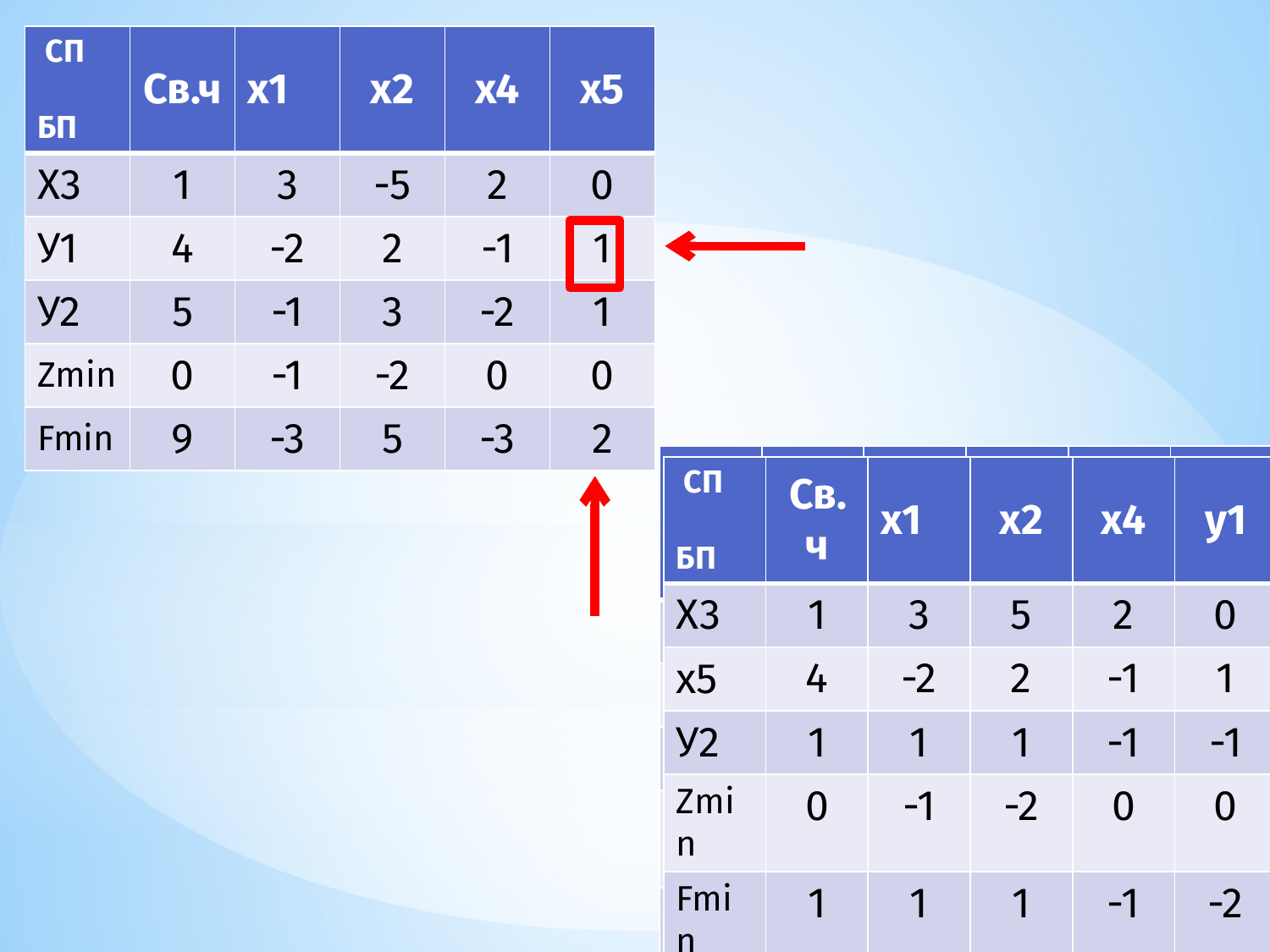

| СП БП | Св.ч | х1 | х2 | х4 | х5 |
| --- | --- | --- | --- | --- | --- |
| Х3 | 1 | 3 | -5 | 2 | 0 |
| У1 | 4 | -2 | 2 | -1 | 1 |
| У2 | 5 | -1 | 3 | -2 | 1 |
| Zmin | 0 | -1 | -2 | 0 | 0 |
| Fmin | 9 | -3 | 5 | -3 | 2 |

| СП БП | Св.ч | х1 | х2 | х4 | y1 |
| --- | --- | --- | --- | --- | --- |
| Х3 |  |  |  |  |  |
| x5 |  |  |  |  |  |
| У2 |  |  |  |  |  |
| Zmin |  |  |  |  |  |
| Fmin |  |  |  |  |  |
| СП БП | Св.ч | х1 | х2 | х4 | y1 |
| --- | --- | --- | --- | --- | --- |
| Х3 | 1 | 3 | 5 | 2 | 0 |
| x5 | 4 | -2 | 2 | -1 | 1 |
| У2 | 1 | 1 | 1 | -1 | -1 |
| Zmin | 0 | -1 | -2 | 0 | 0 |
| Fmin | 1 | 1 | 1 | -1 | -2 |